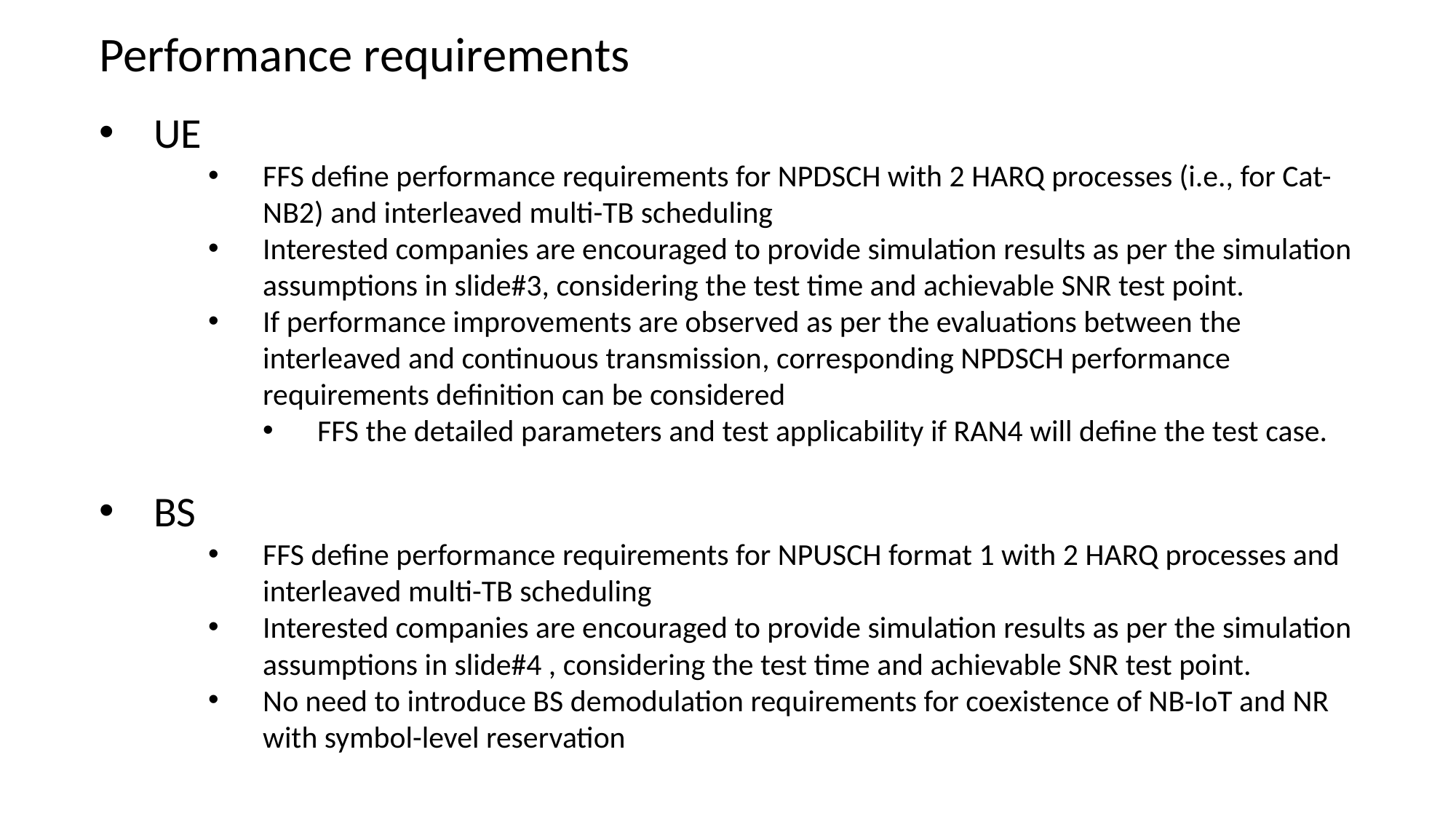

Performance requirements
UE
FFS define performance requirements for NPDSCH with 2 HARQ processes (i.e., for Cat-NB2) and interleaved multi-TB scheduling
Interested companies are encouraged to provide simulation results as per the simulation assumptions in slide#3, considering the test time and achievable SNR test point.
If performance improvements are observed as per the evaluations between the interleaved and continuous transmission, corresponding NPDSCH performance requirements definition can be considered
FFS the detailed parameters and test applicability if RAN4 will define the test case.

BS
FFS define performance requirements for NPUSCH format 1 with 2 HARQ processes and interleaved multi-TB scheduling
Interested companies are encouraged to provide simulation results as per the simulation assumptions in slide#4 , considering the test time and achievable SNR test point.
No need to introduce BS demodulation requirements for coexistence of NB-IoT and NR with symbol-level reservation